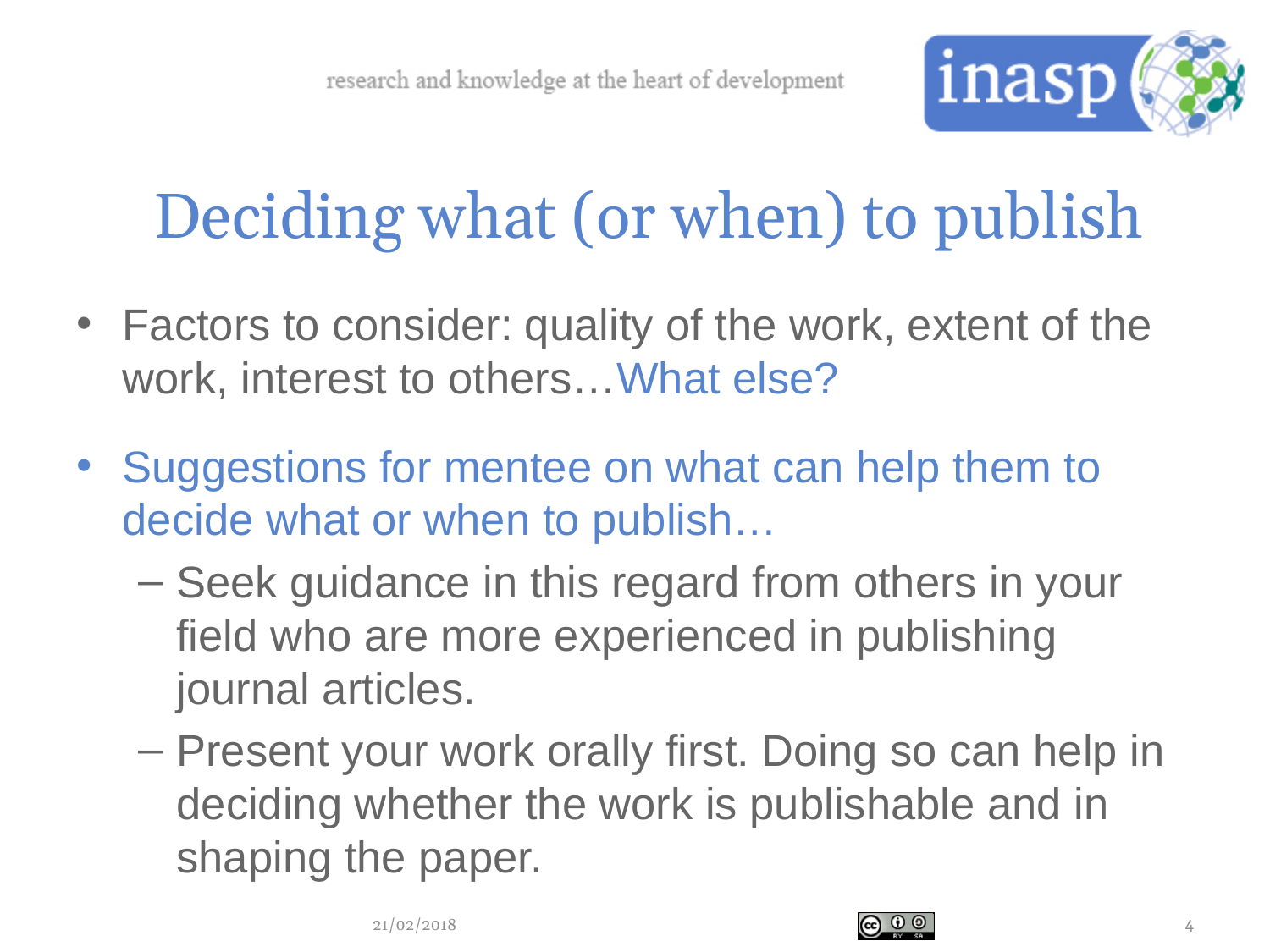

Deciding what (or when) to publish
Factors to consider: quality of the work, extent of the work, interest to others…What else?

Suggestions for mentee on what can help them to decide what or when to publish…
Seek guidance in this regard from others in your field who are more experienced in publishing journal articles.
Present your work orally first. Doing so can help in deciding whether the work is publishable and in shaping the paper.
21/02/2018

4